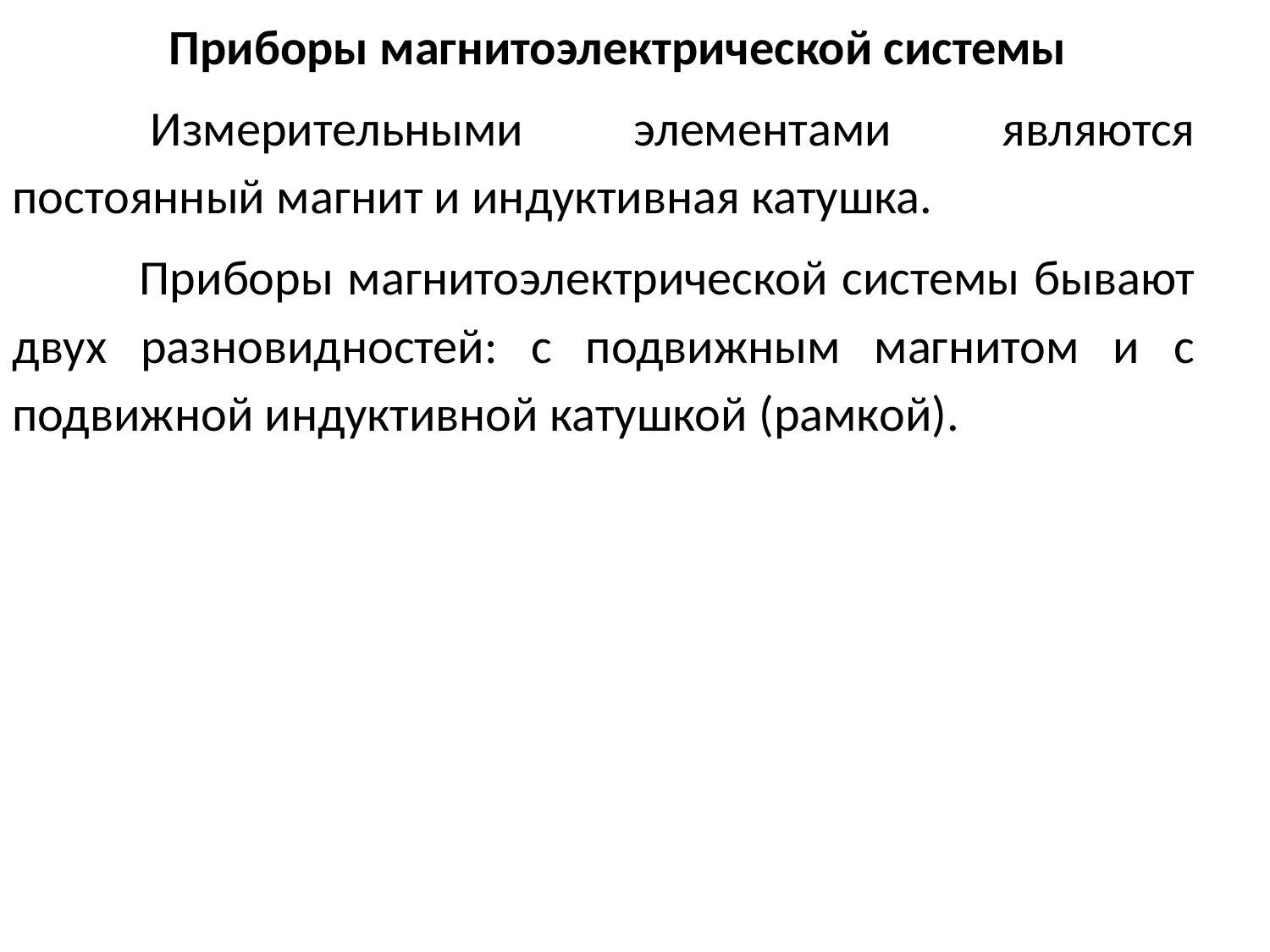

Приборы магнитоэлектрической системы
	 Измерительными элементами являются постоянный магнит и индуктивная катушка.
	Приборы магнитоэлектрической системы бывают двух разновидностей: с подвижным магнитом и с подвижной индуктивной катушкой (рамкой).